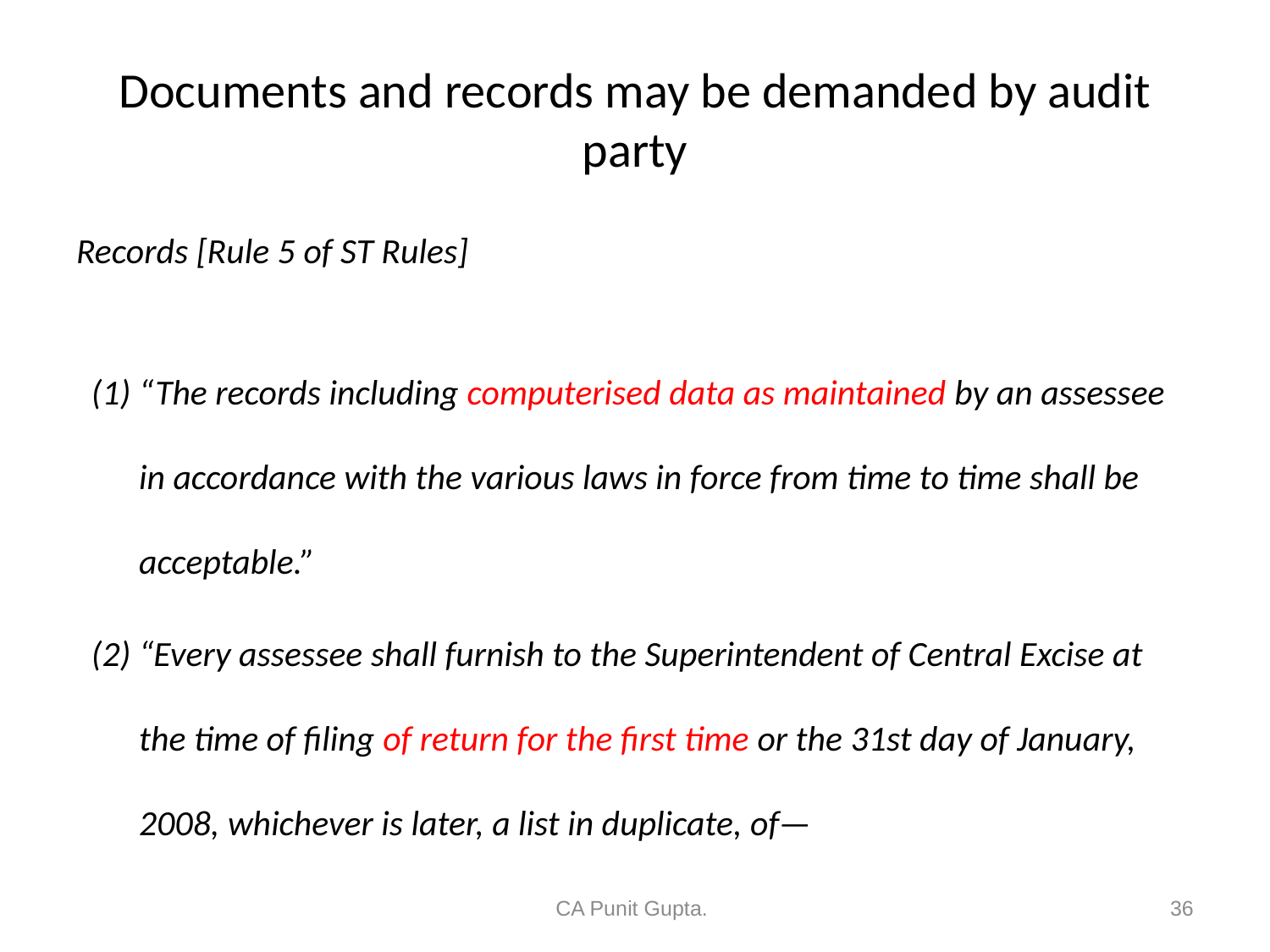

# Documents and records may be demanded by audit party
Records [Rule 5 of ST Rules]

(1)	“The records including computerised data as maintained by an assessee in accordance with the various laws in force from time to time shall be acceptable.”
(2)	“Every assessee shall furnish to the Superintendent of Central Excise at the time of filing of return for the first time or the 31st day of January, 2008, whichever is later, a list in duplicate, of—

CA Punit Gupta.
36